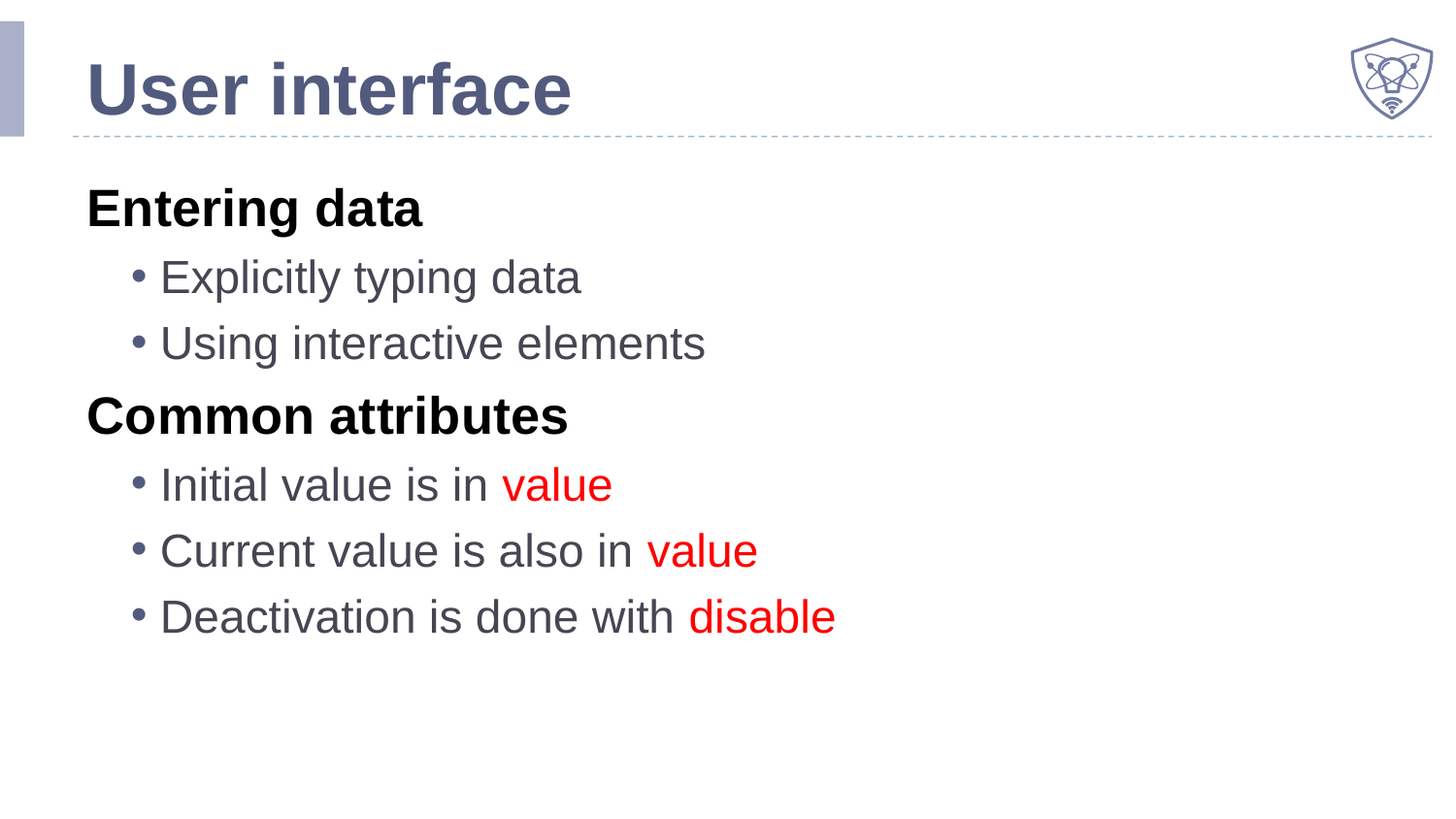

# User interface
Entering data
Explicitly typing data
Using interactive elements
Common attributes
Initial value is in value
Current value is also in value
Deactivation is done with disable